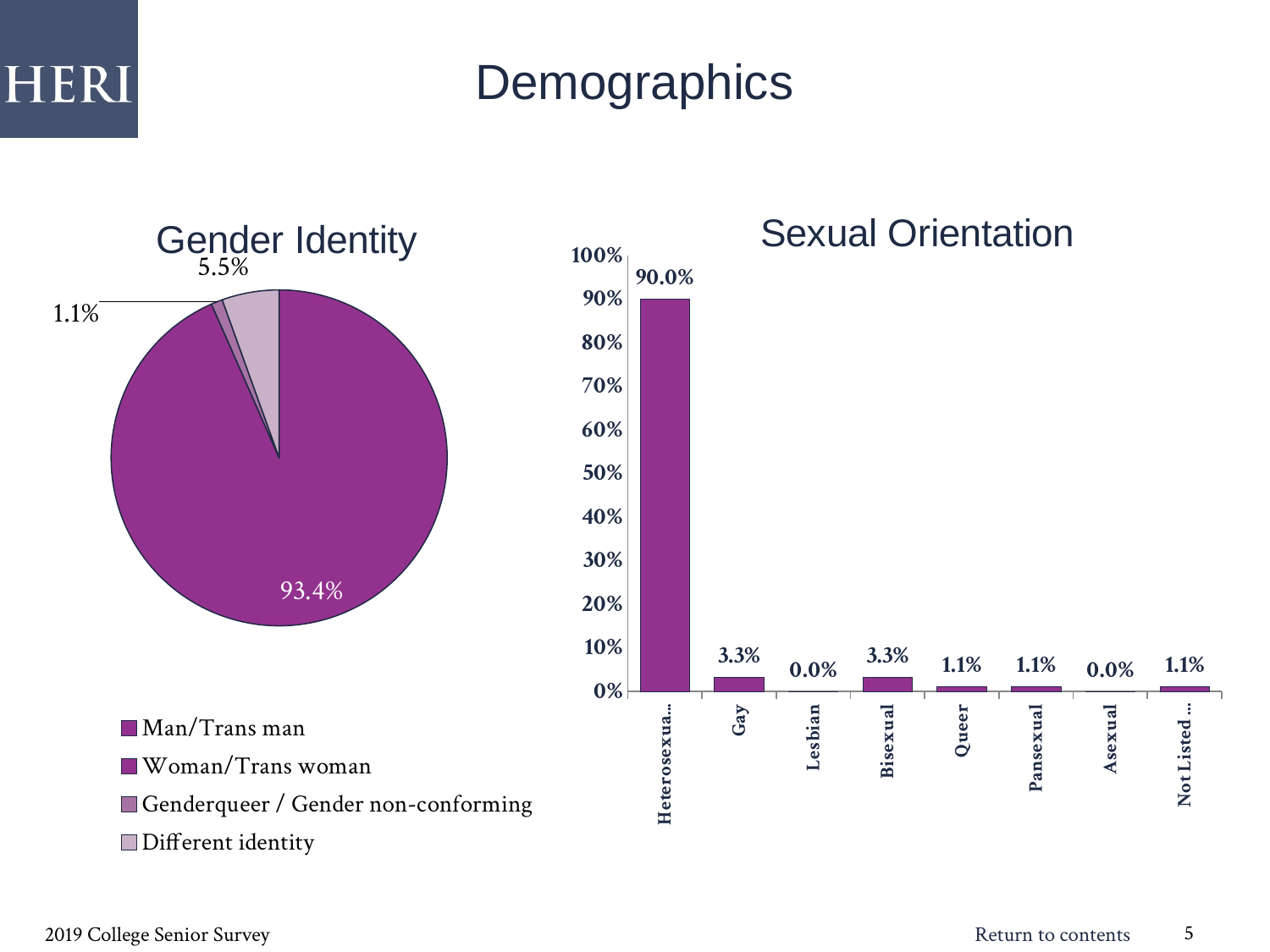

# Demographics

### Chart: Gender Identity

| Category | Your institution |
|---|---|
| Man/Trans man | 0.934 |
| Woman/Trans woman | 0.0 |
| Genderqueer / Gender non-conforming | 0.011 |
| Different identity | 0.055 |

### Chart: Sexual Orientation

| Category | Your institution |
|---|---|
| Heterosexual/Straight | 0.9 |
| Gay | 0.033 |
| Lesbian | 0.0 |
| Bisexual | 0.033 |
| Queer | 0.011 |
| Pansexual | 0.011 |
| Asexual | 0.0 |
| Not Listed Above | 0.011 |
2019 College Senior Survey
5